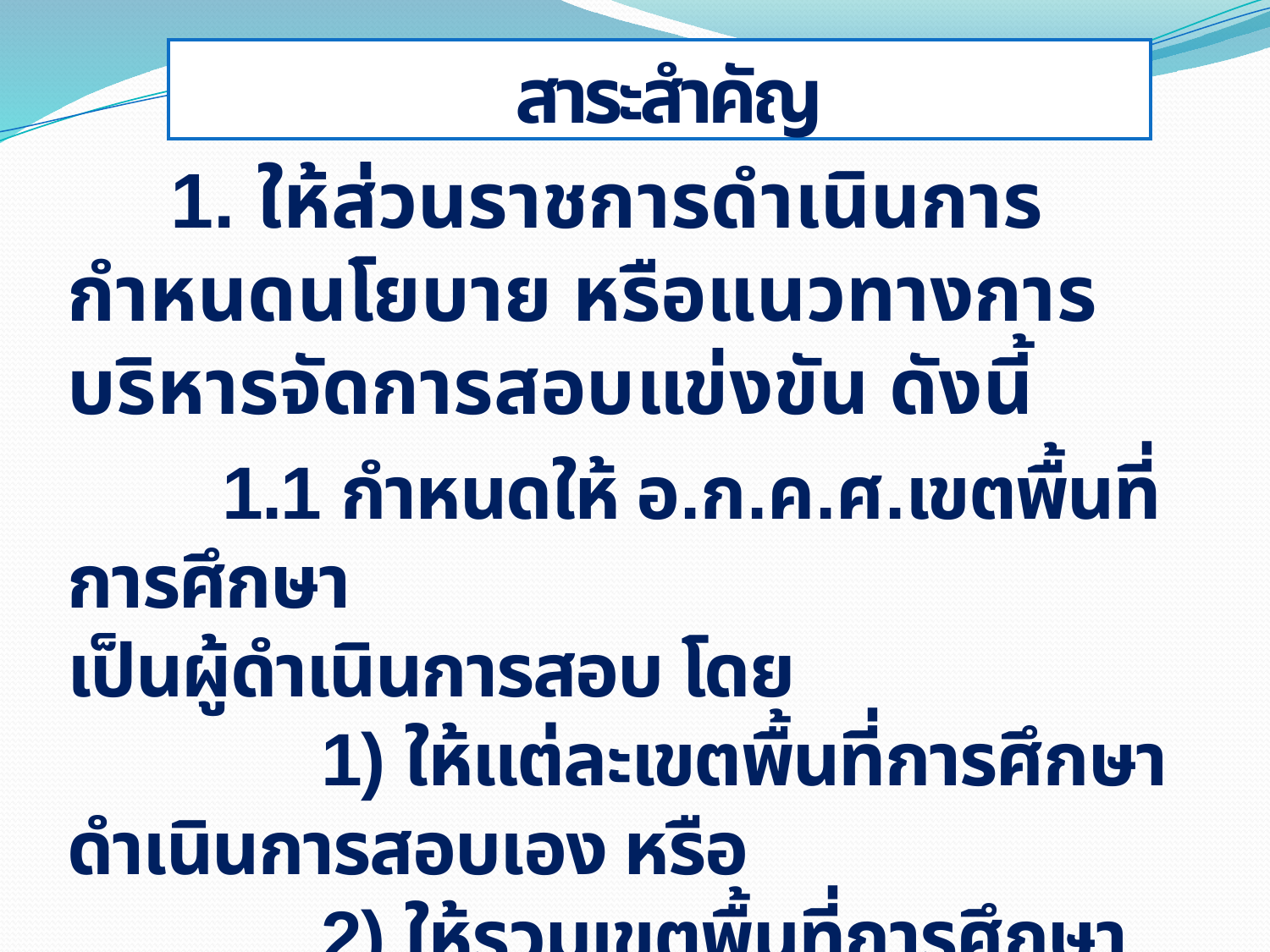

# สาระสำคัญ
      1. ให้ส่วนราชการดำเนินการกำหนดนโยบาย หรือแนวทางการบริหารจัดการสอบแข่งขัน ดังนี้
       1.1 กำหนดให้ อ.ก.ค.ศ.เขตพื้นที่การศึกษา
เป็นผู้ดำเนินการสอบ โดย
		1) ให้แต่ละเขตพื้นที่การศึกษาดำเนินการสอบเอง หรือ
		2) ให้รวมเขตพื้นที่การศึกษา และให้เขตใดเขตหนึ่งเป็นผู้ดำเนินการสอบ